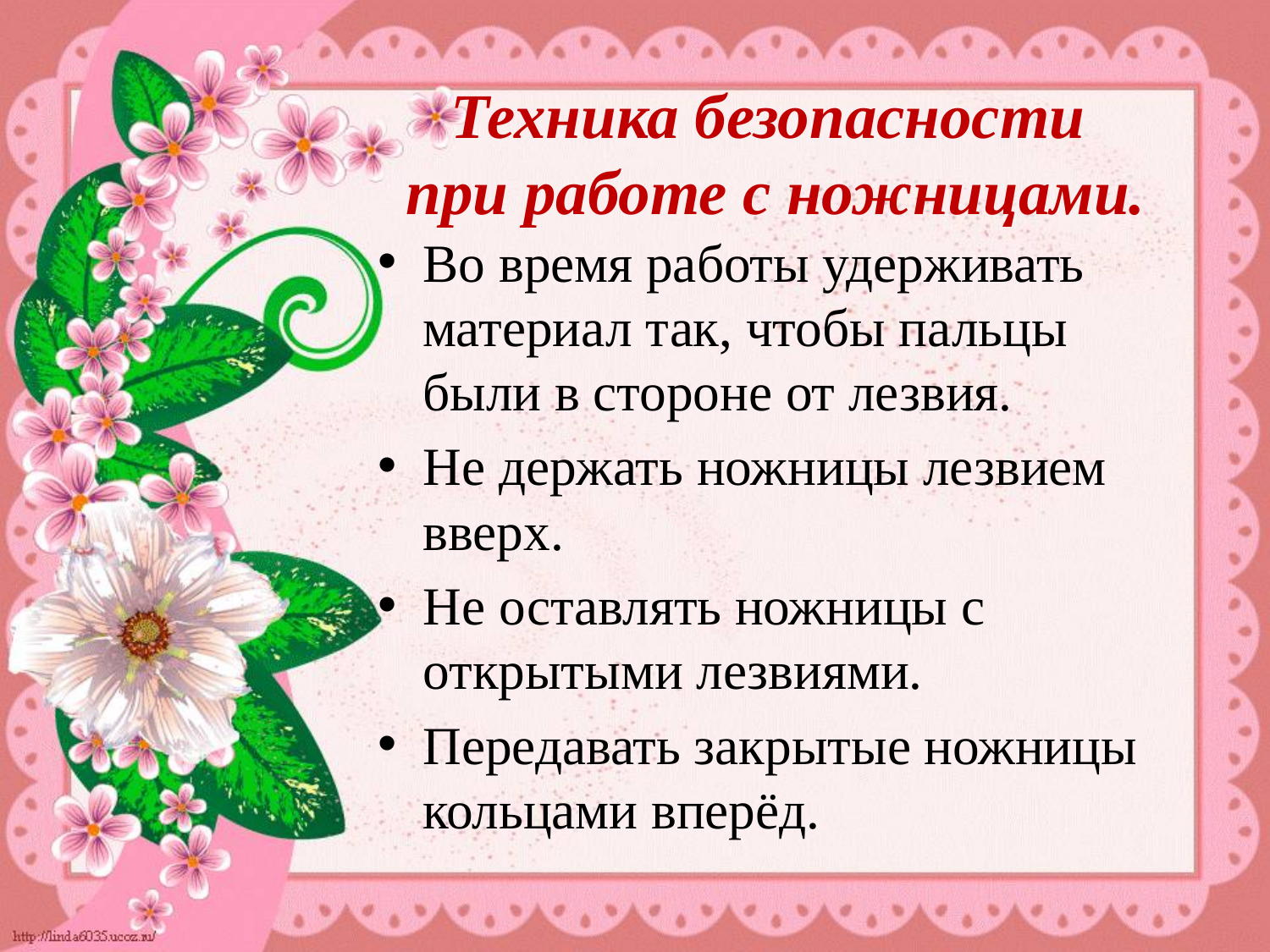

# Техника безопасности при работе с ножницами.
Во время работы удерживать материал так, чтобы пальцы были в стороне от лезвия.
Не держать ножницы лезвием вверх.
Не оставлять ножницы с открытыми лезвиями.
Передавать закрытые ножницы кольцами вперёд.